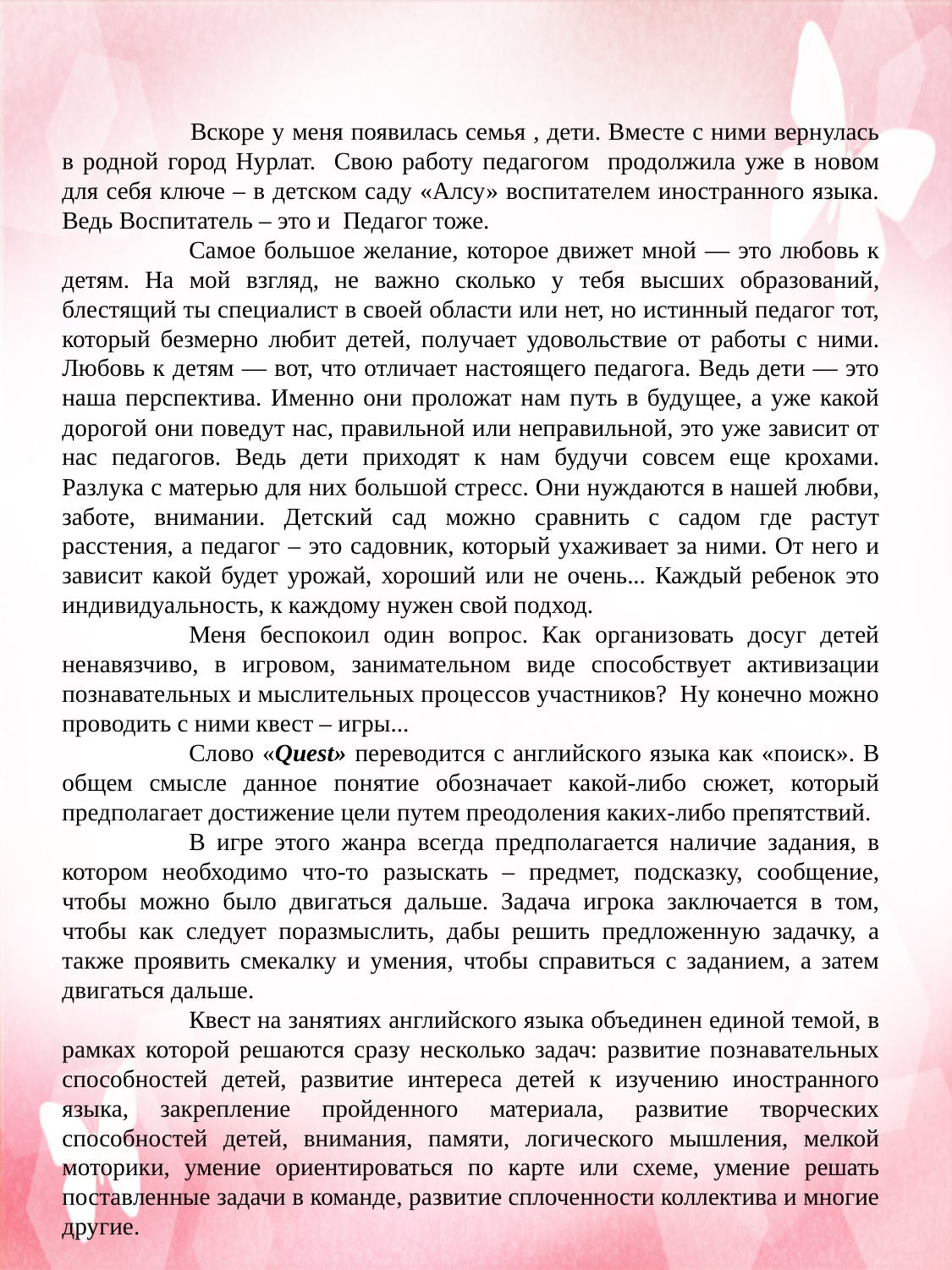

Вскоре у меня появилась семья , дети. Вместе с ними вернулась в родной город Нурлат.  Свою работу педагогом  продолжила уже в новом для себя ключе – в детском саду «Алсу» воспитателем иностранного языка. Ведь Воспитатель – это и  Педагог тоже.
	Самое большое желание, которое движет мной — это любовь к детям. На мой взгляд, не важно сколько у тебя высших образований, блестящий ты специалист в своей области или нет, но истинный педагог тот, который безмерно любит детей, получает удовольствие от работы с ними. Любовь к детям — вот, что отличает настоящего педагога. Ведь дети — это наша перспектива. Именно они проложат нам путь в будущее, а уже какой дорогой они поведут нас, правильной или неправильной, это уже зависит от нас педагогов. Ведь дети приходят к нам будучи совсем еще крохами. Разлука с матерью для них большой стресс. Они нуждаются в нашей любви, заботе, внимании. Детский сад можно сравнить с садом где растут расстения, а педагог – это садовник, который ухаживает за ними. От него и зависит какой будет урожай, хороший или не очень... Каждый ребенок это индивидуальность, к каждому нужен свой подход.
	Меня беспокоил один вопрос. Как организовать досуг детей ненавязчиво, в игровом, занимательном виде способствует активизации познавательных и мыслительных процессов участников?  Ну конечно можно проводить с ними квест – игры...
	Слово «Quest» переводится с английского языка как «поиск». В общем смысле данное понятие обозначает какой-либо сюжет, который предполагает достижение цели путем преодоления каких-либо препятствий.
	В игре этого жанра всегда предполагается наличие задания, в котором необходимо что-то разыскать – предмет, подсказку, сообщение, чтобы можно было двигаться дальше. Задача игрока заключается в том, чтобы как следует поразмыслить, дабы решить предложенную задачку, а также проявить смекалку и умения, чтобы справиться с заданием, а затем двигаться дальше.
	Квест на занятиях английского языка объединен единой темой, в рамках которой решаются сразу несколько задач: развитие познавательных способностей детей, развитие интереса детей к изучению иностранного языка, закрепление пройденного материала, развитие творческих способностей детей, внимания, памяти, логического мышления, мелкой моторики, умение ориентироваться по карте или схеме, умение решать поставленные задачи в команде, развитие сплоченности коллектива и многие другие.